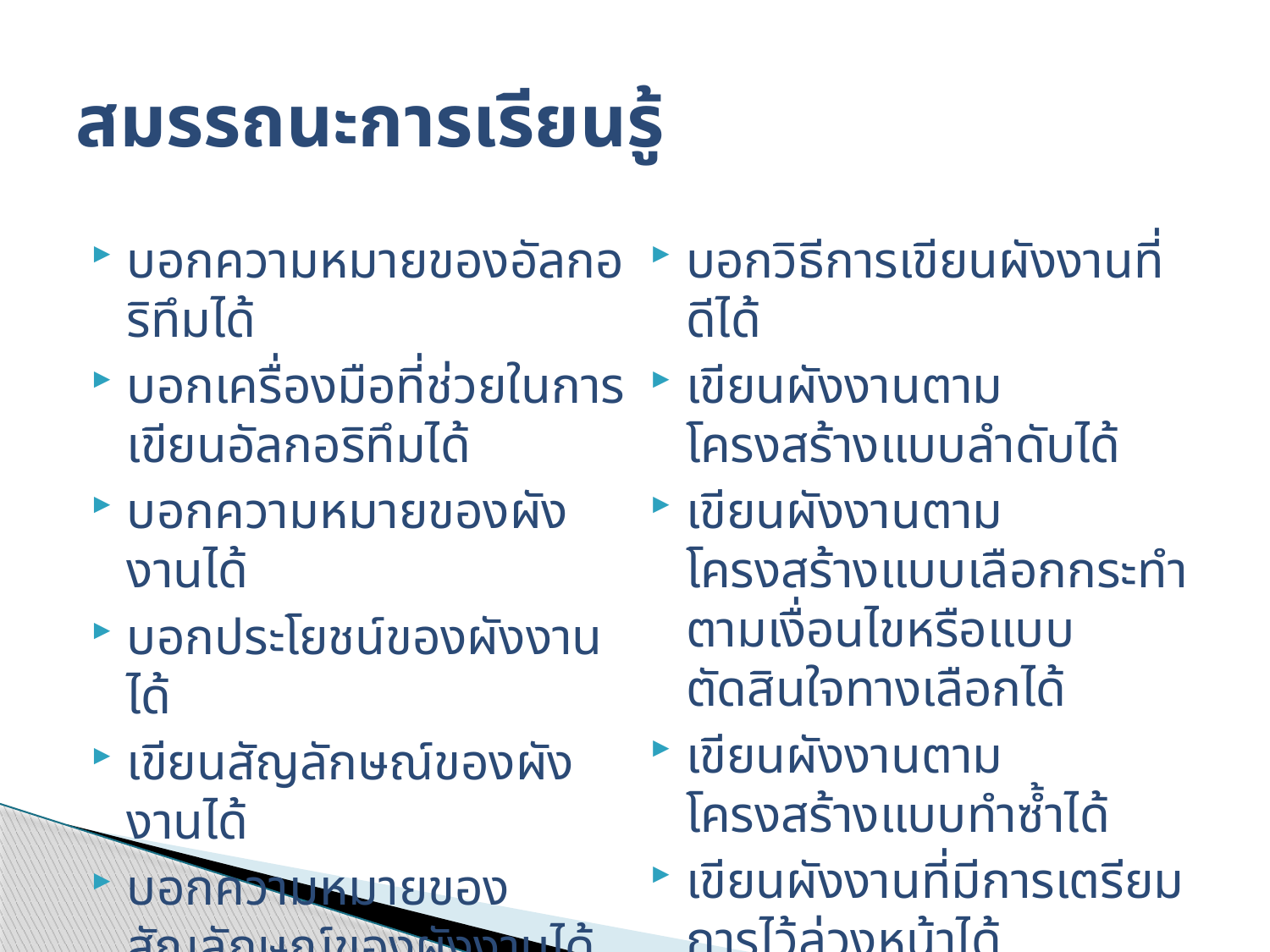

# สมรรถนะการเรียนรู้
บอกความหมายของอัลกอริทึมได้
บอกเครื่องมือที่ช่วยในการเขียนอัลกอริทึมได้
บอกความหมายของผังงานได้
บอกประโยชน์ของผังงานได้
เขียนสัญลักษณ์ของผังงานได้
บอกความหมายของสัญลักษณ์ของผังงานได้
บอกวิธีการเขียนผังงานที่ดีได้
เขียนผังงานตามโครงสร้างแบบลำดับได้
เขียนผังงานตามโครงสร้างแบบเลือกกระทำตามเงื่อนไขหรือแบบตัดสินใจทางเลือกได้
เขียนผังงานตามโครงสร้างแบบทำซ้ำได้
เขียนผังงานที่มีการเตรียมการไว้ล่วงหน้าได้
อธิบายผังงานโปรแกรมได้